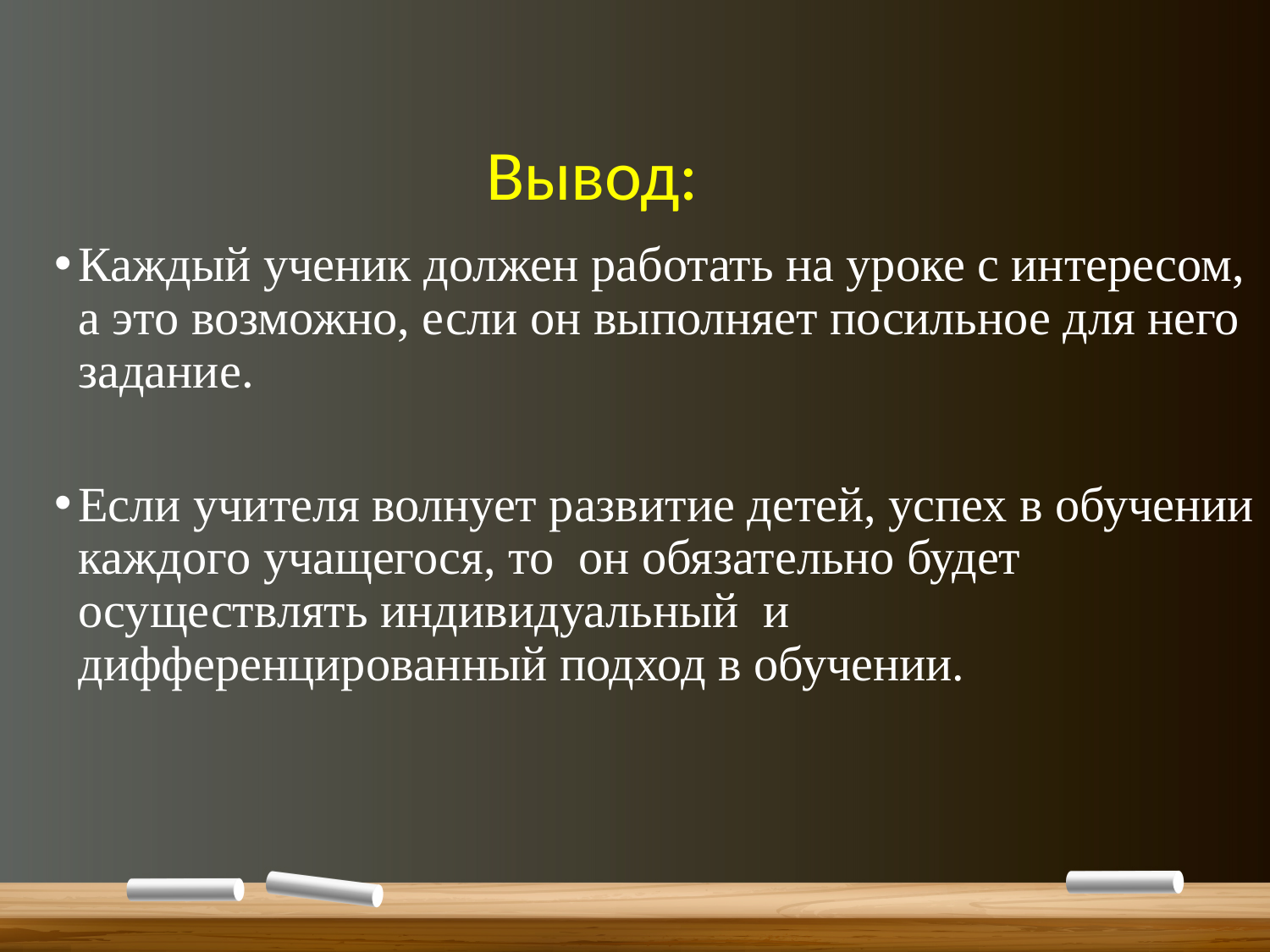

#
Вывод:
Каждый ученик должен работать на уроке с интересом, а это возможно, если он выполняет посильное для него задание.

Если учителя волнует развитие детей, успех в обучении каждого учащегося, то  он обязательно будет осуществлять индивидуальный  и дифференцированный подход в обучении.